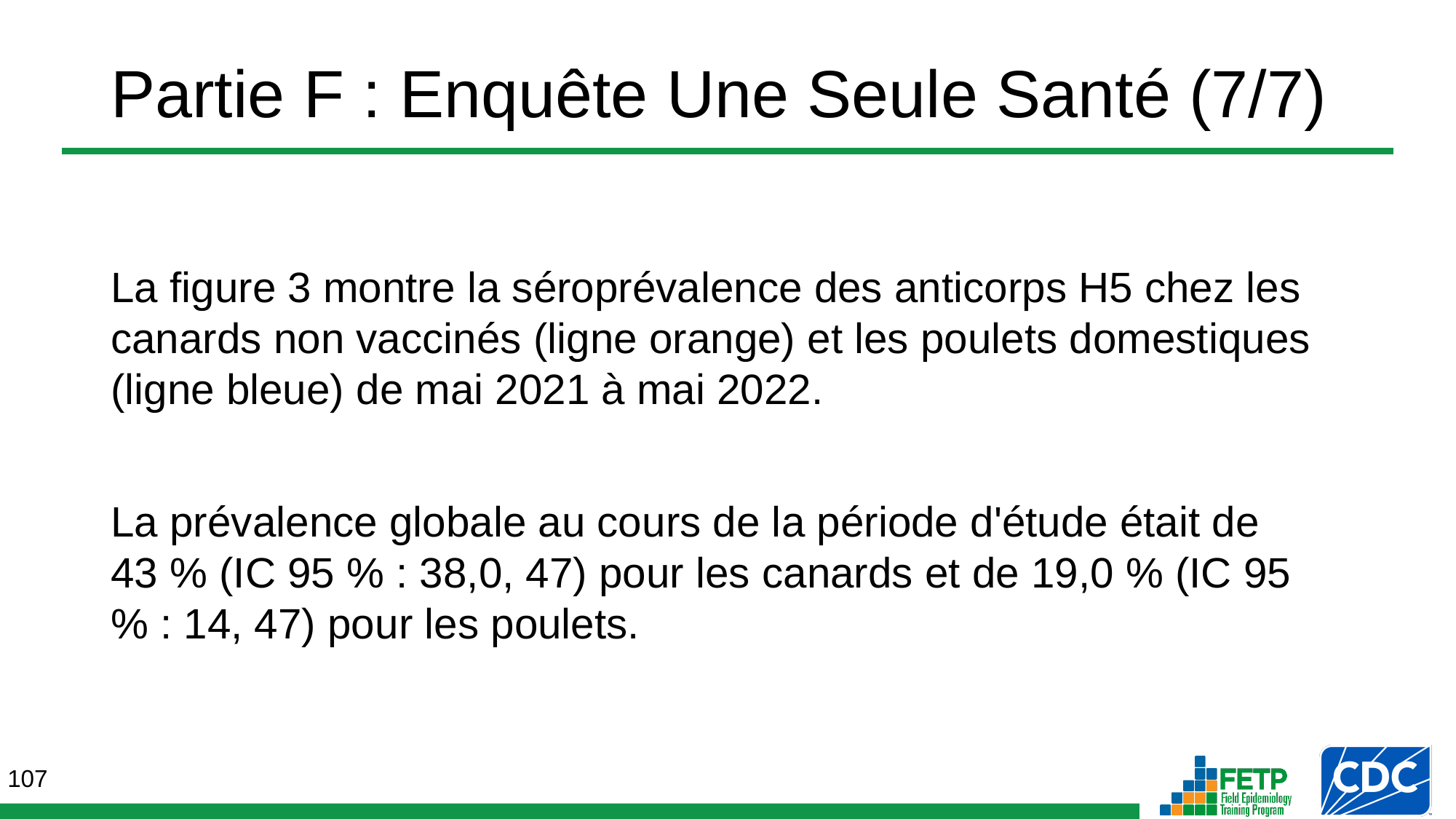

# Partie F : Enquête Une Seule Santé (7/7)
La figure 3 montre la séroprévalence des anticorps H5 chez les canards non vaccinés (ligne orange) et les poulets domestiques (ligne bleue) de mai 2021 à mai 2022.

La prévalence globale au cours de la période d'étude était de 43 % (IC 95 % : 38,0, 47) pour les canards et de 19,0 % (IC 95 % : 14, 47) pour les poulets.